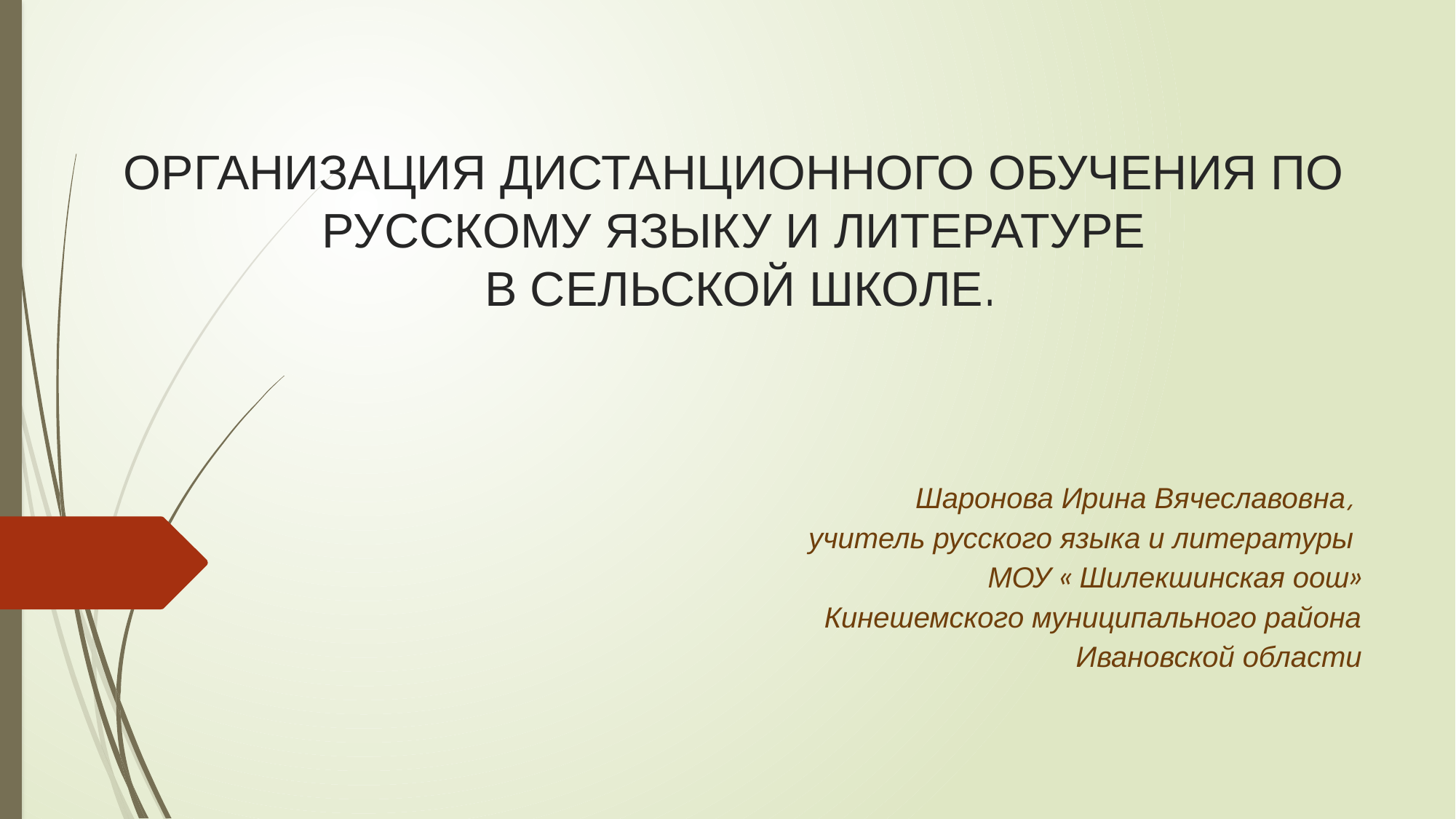

# ОРГАНИЗАЦИЯ ДИСТАНЦИОННОГО ОБУЧЕНИЯ ПО РУССКОМУ ЯЗЫКУ И ЛИТЕРАТУРЕ В СЕЛЬСКОЙ ШКОЛЕ.
Шаронова Ирина Вячеславовна,
учитель русского языка и литературы
МОУ « Шилекшинская оош»
Кинешемского муниципального района
Ивановской области